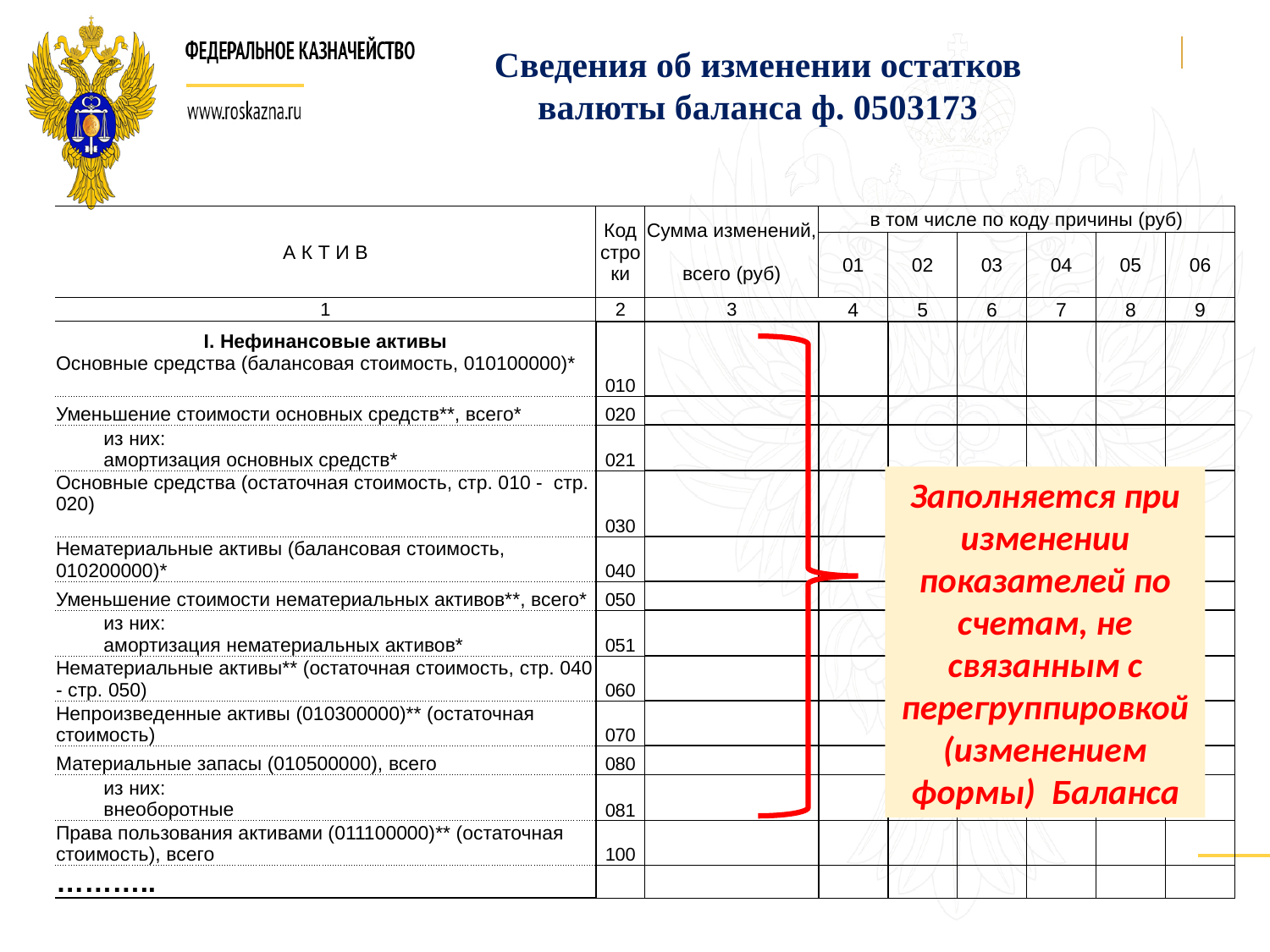

Сведения об изменении остатков
валюты баланса ф. 0503173
| А К Т И В | Код строки | Сумма изменений, всего (руб) | в том числе по коду причины (руб) |  |  |  |  |  |
| --- | --- | --- | --- | --- | --- | --- | --- | --- |
|  |  |  | 01 | 02 | 03 | 04 | 05 | 06 |
| 1 | 2 | 3 | 4 | 5 | 6 | 7 | 8 | 9 |
| I. Нефинансовые активы |  |  |  |  |  |  |  |  |
| Основные средства (балансовая стоимость, 010100000)\* | 010 |  |  |  |  |  |  |  |
| Уменьшение стоимости основных средств\*\*, всего\* | 020 |  |  |  |  |  |  |  |
| из них: амортизация основных средств\* | 021 |  |  |  |  |  |  |  |
| Основные средства (остаточная стоимость, стр. 010 - стр. 020) | 030 |  |  |  |  |  |  |  |
| Нематериальные активы (балансовая стоимость, 010200000)\* | 040 |  |  |  |  |  |  |  |
| Уменьшение стоимости нематериальных активов\*\*, всего\* | 050 |  |  |  |  |  |  |  |
| из них: амортизация нематериальных активов\* | 051 |  |  |  |  |  |  |  |
| Нематериальные активы\*\* (остаточная стоимость, стр. 040 - стр. 050) | 060 |  |  |  |  |  |  |  |
| Непроизведенные активы (010300000)\*\* (остаточная стоимость) | 070 |  |  |  |  |  |  |  |
| Материальные запасы (010500000), всего | 080 |  |  |  |  |  |  |  |
| из них: внеоборотные | 081 |  |  |  |  |  |  |  |
| Права пользования активами (011100000)\*\* (остаточная стоимость), всего | 100 |  |  |  |  |  |  |  |
| ……….. |  |  |  |  |  |  |  |  |

Заполняется при изменении показателей по счетам, не связанным с перегруппировкой (изменением формы)  Баланса